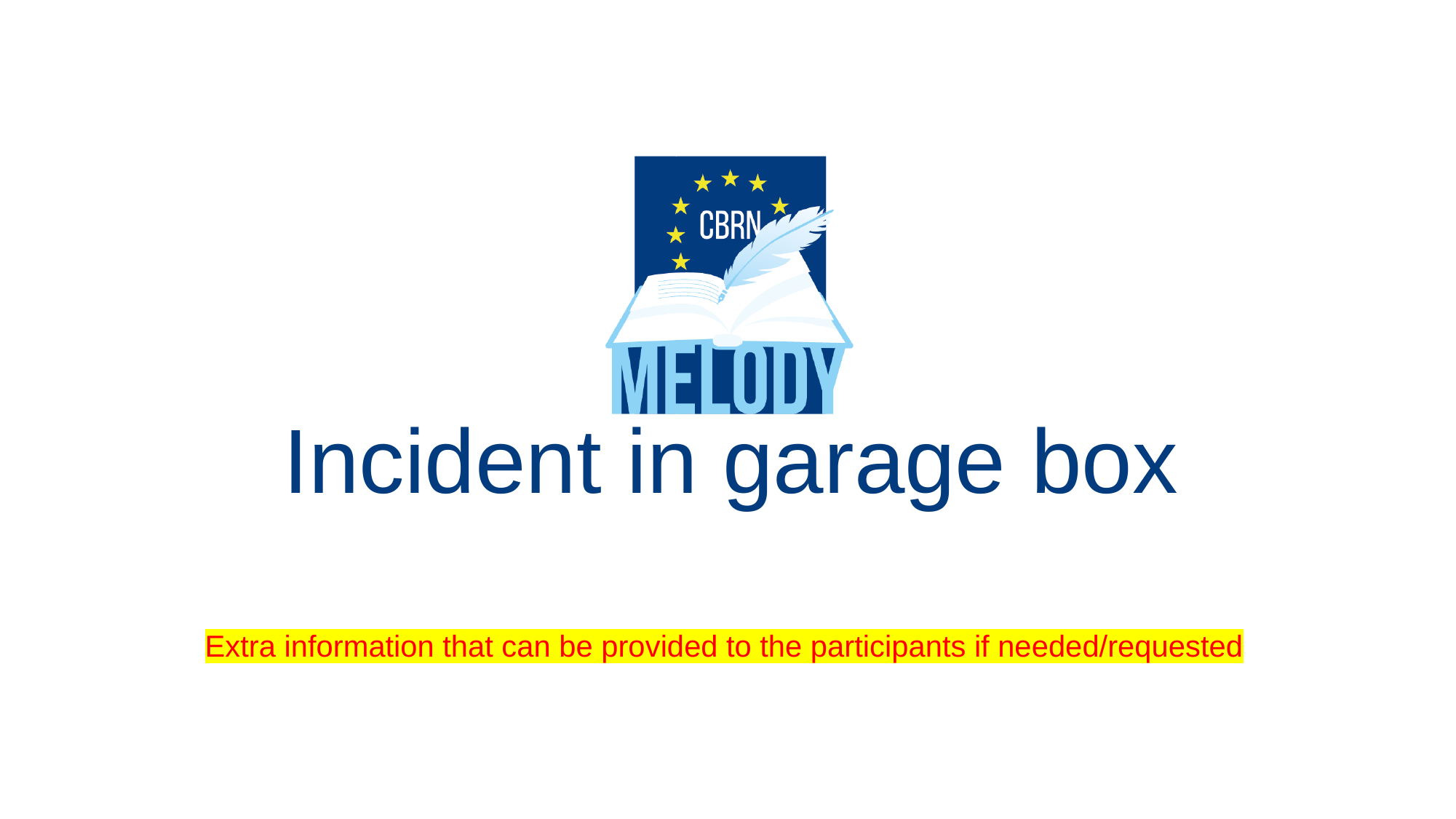

# Incident in garage box
Extra information that can be provided to the participants if needed/requested